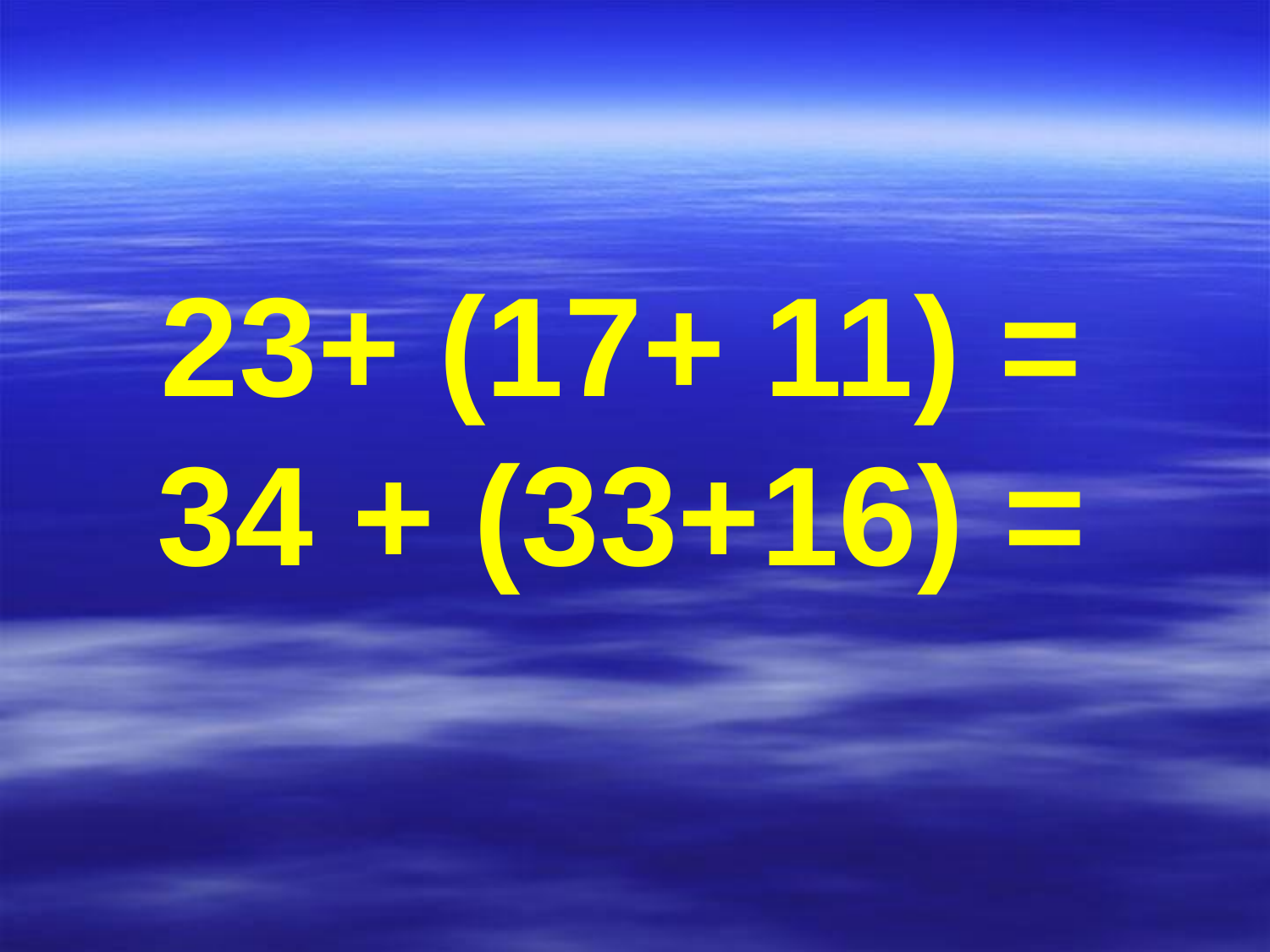

# 23+ (17+ 11) = 34 + (33+16) =